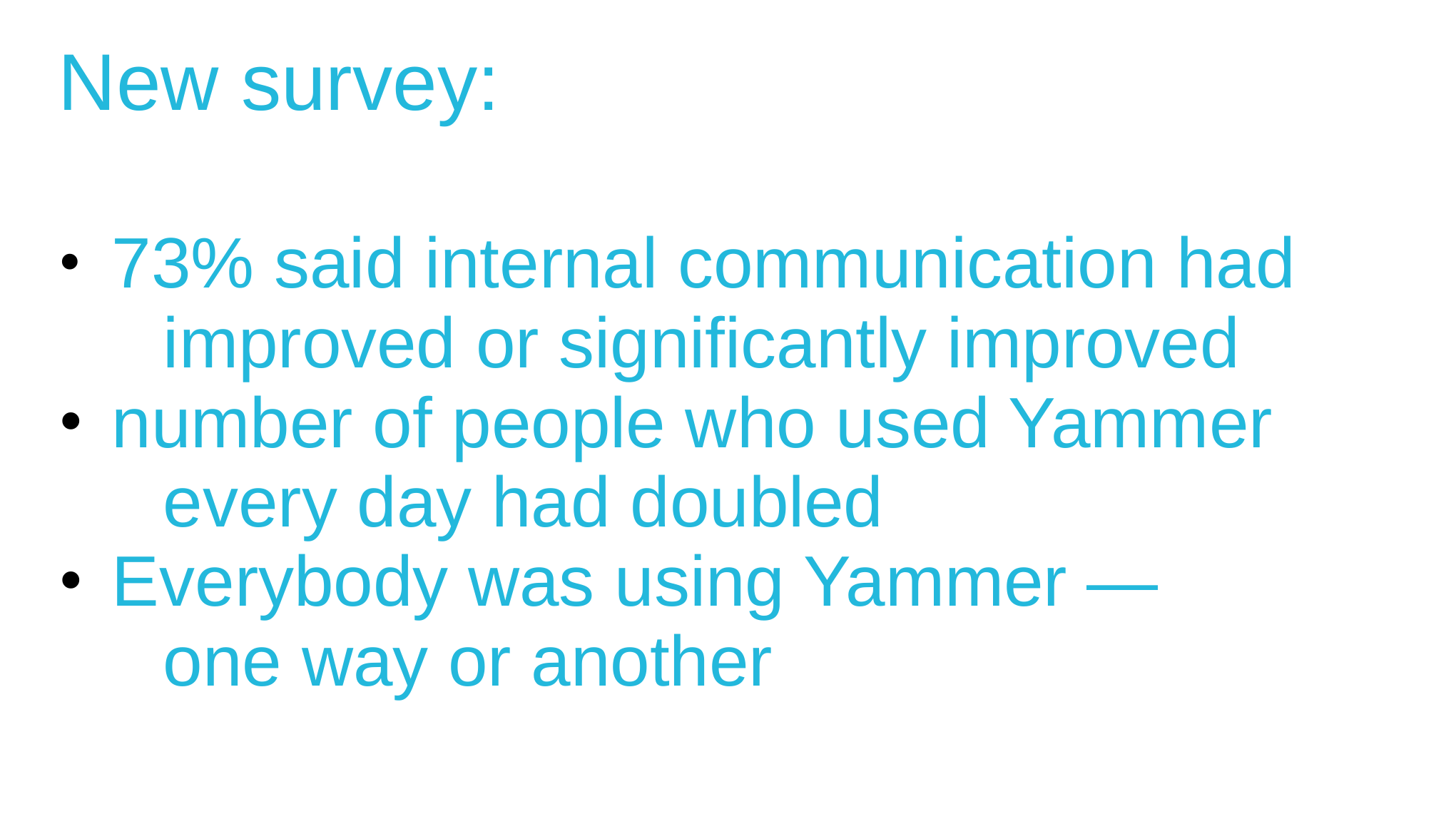

New survey:
 	73% said internal communication had
		improved or significantly improved
 	number of people who used Yammer
		every day had doubled
 	Everybody was using Yammer —
		one way or another